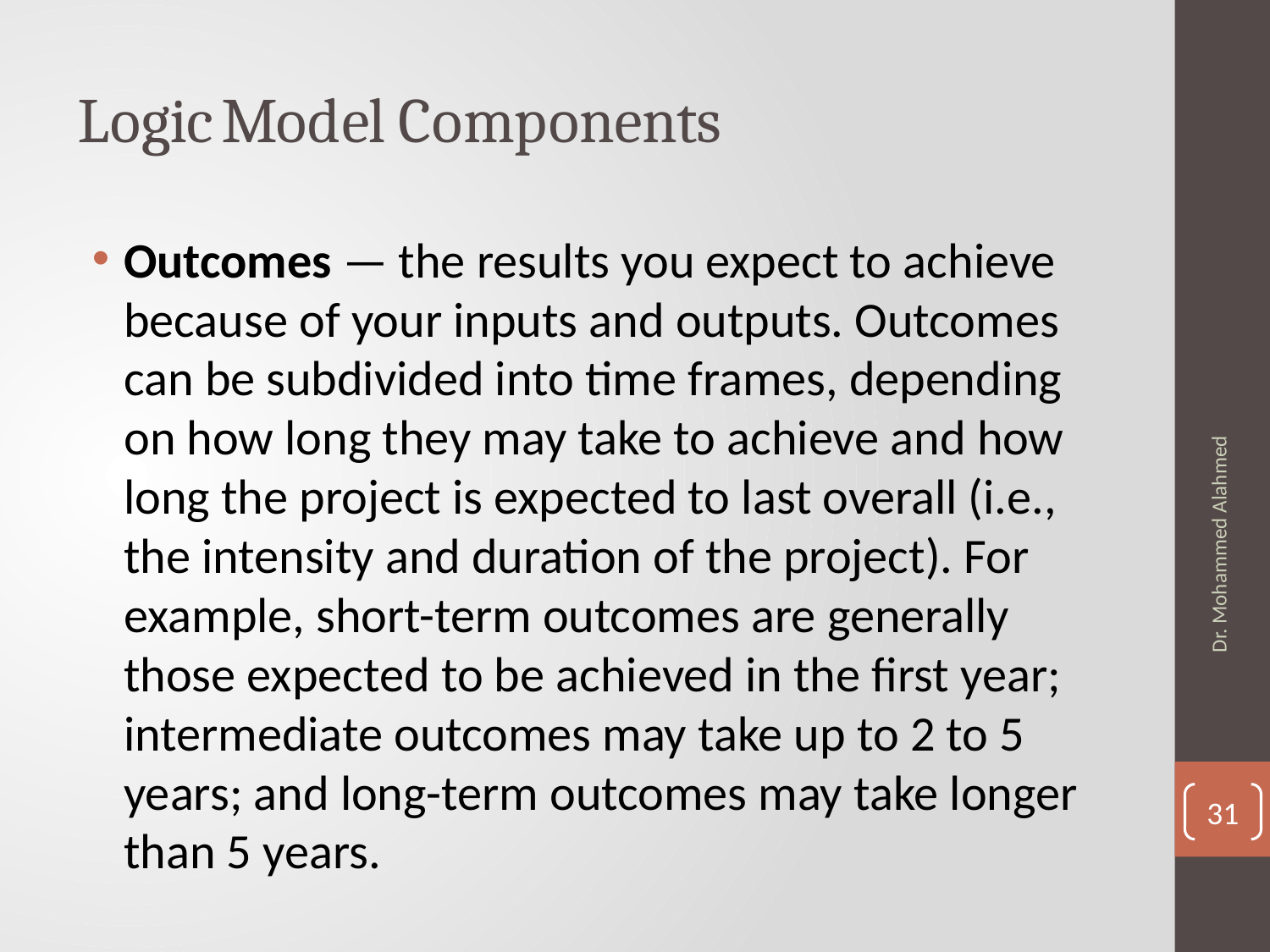

# Logic Model Components
Outcomes — the results you expect to achieve because of your inputs and outputs. Outcomes can be subdivided into time frames, depending on how long they may take to achieve and how long the project is expected to last overall (i.e., the intensity and duration of the project). For example, short-term outcomes are generally those expected to be achieved in the first year; intermediate outcomes may take up to 2 to 5 years; and long-term outcomes may take longer than 5 years.
Dr. Mohammed Alahmed
31